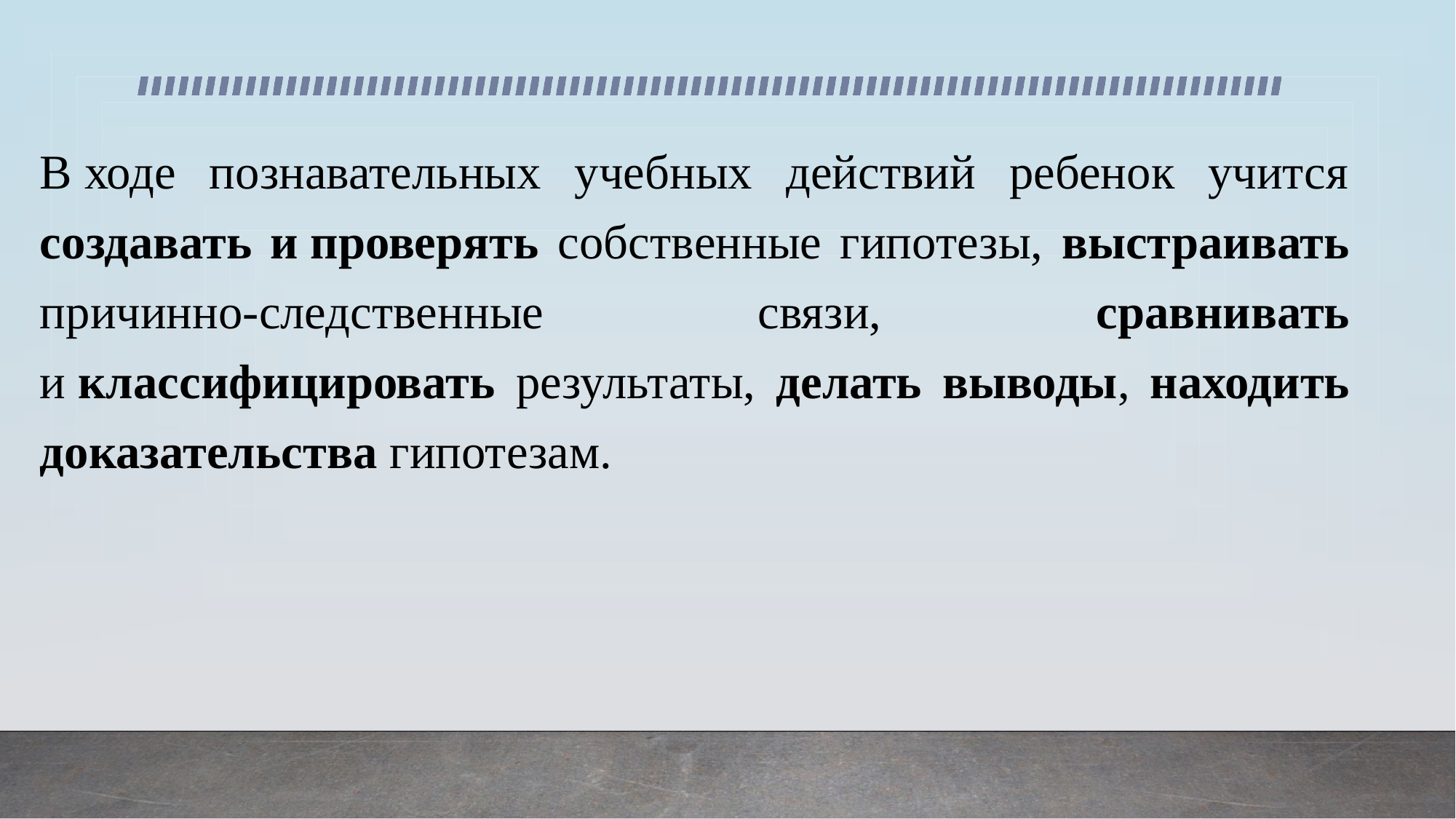

В ходе познавательных учебных действий ребенок учится создавать и проверять собственные гипотезы, выстраивать причинно-следственные связи, сравнивать и классифицировать результаты, делать выводы, находить доказательства гипотезам.